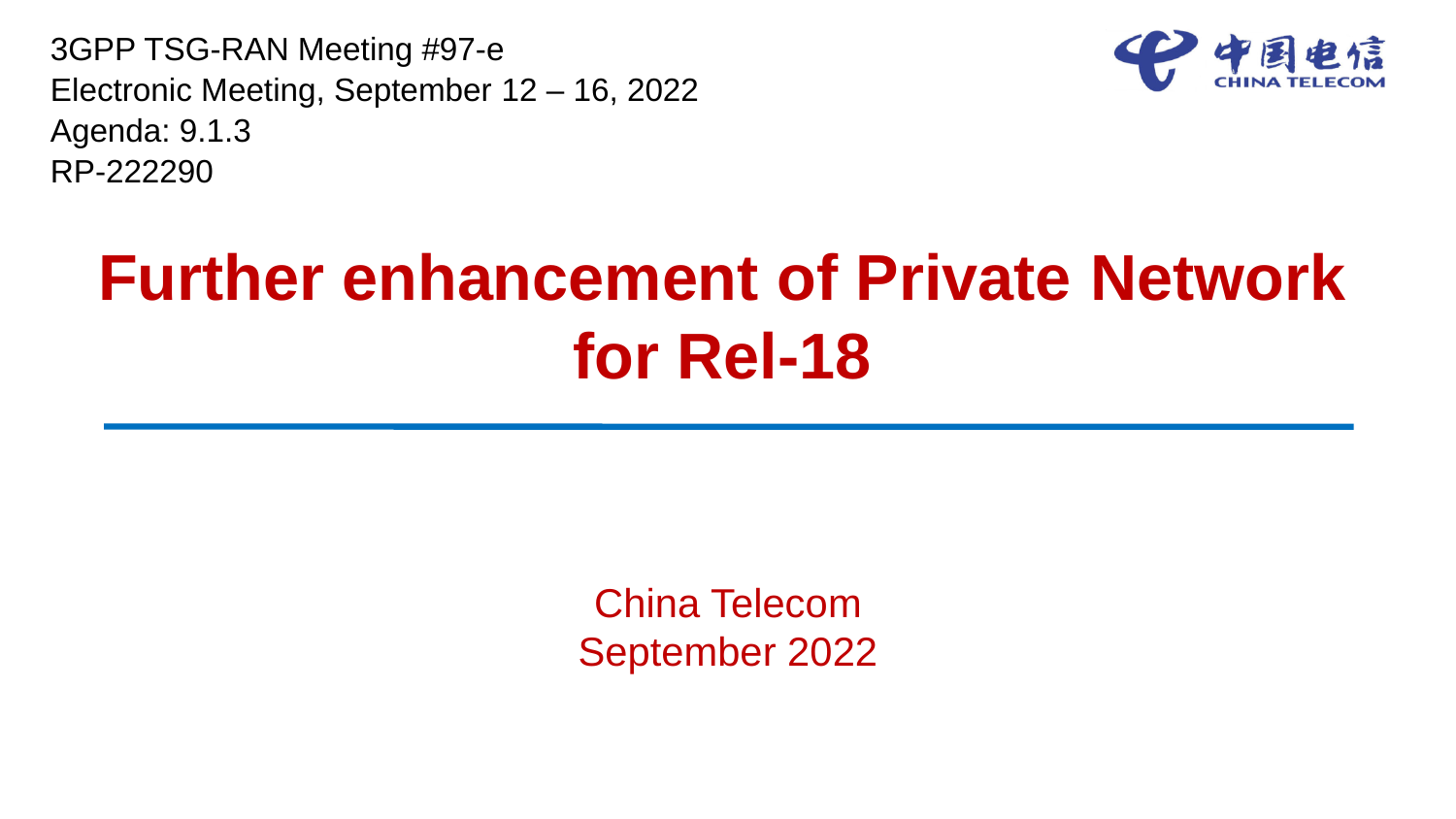

3GPP TSG-RAN Meeting #97-e
Electronic Meeting, September 12 – 16, 2022
Agenda: 9.1.3
RP-222290
# Further enhancement of Private Network for Rel-18
China Telecom
September 2022